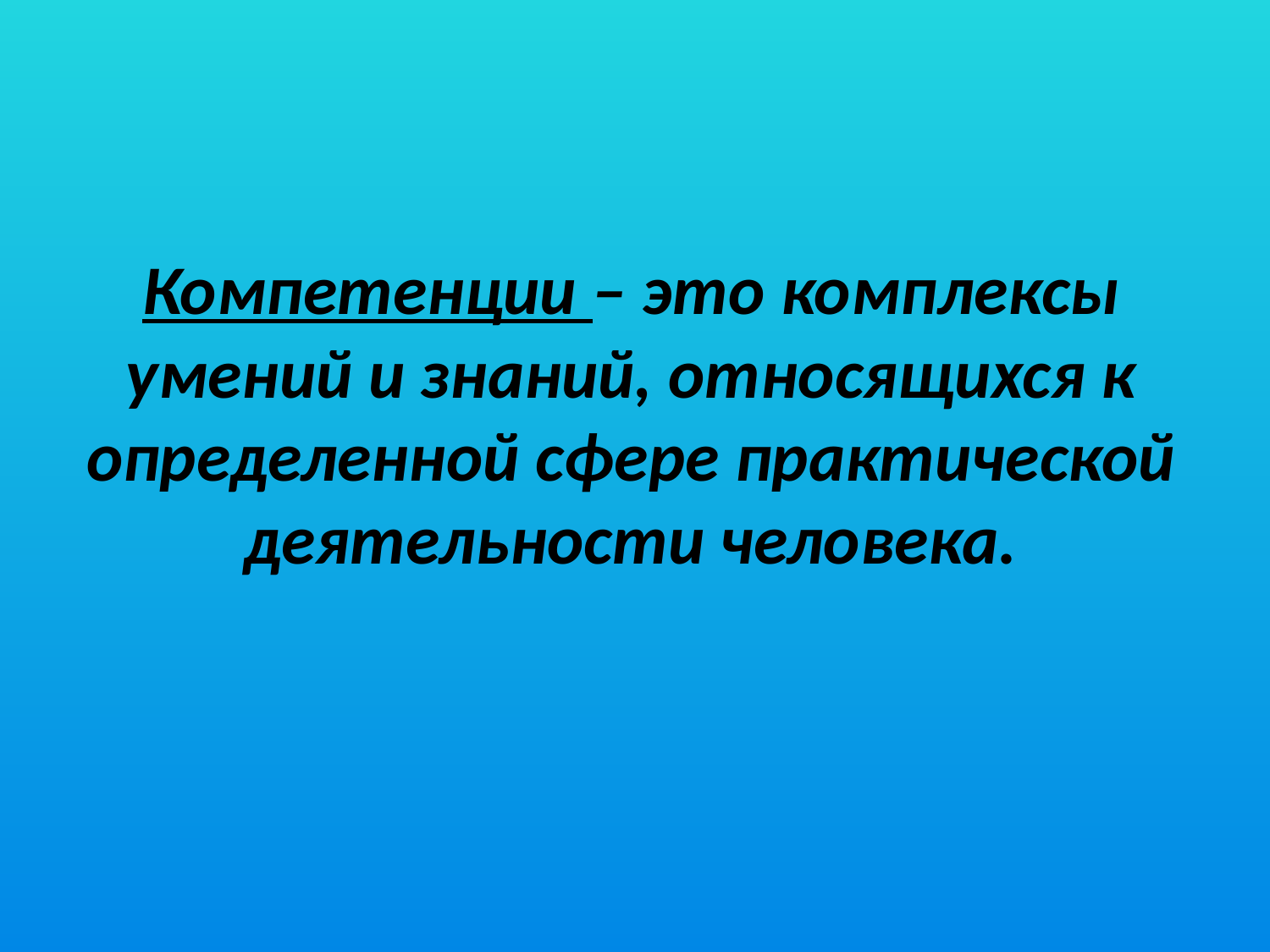

# Компетенции – это комплексы умений и знаний, относящихся к определенной сфере практической деятельности человека.